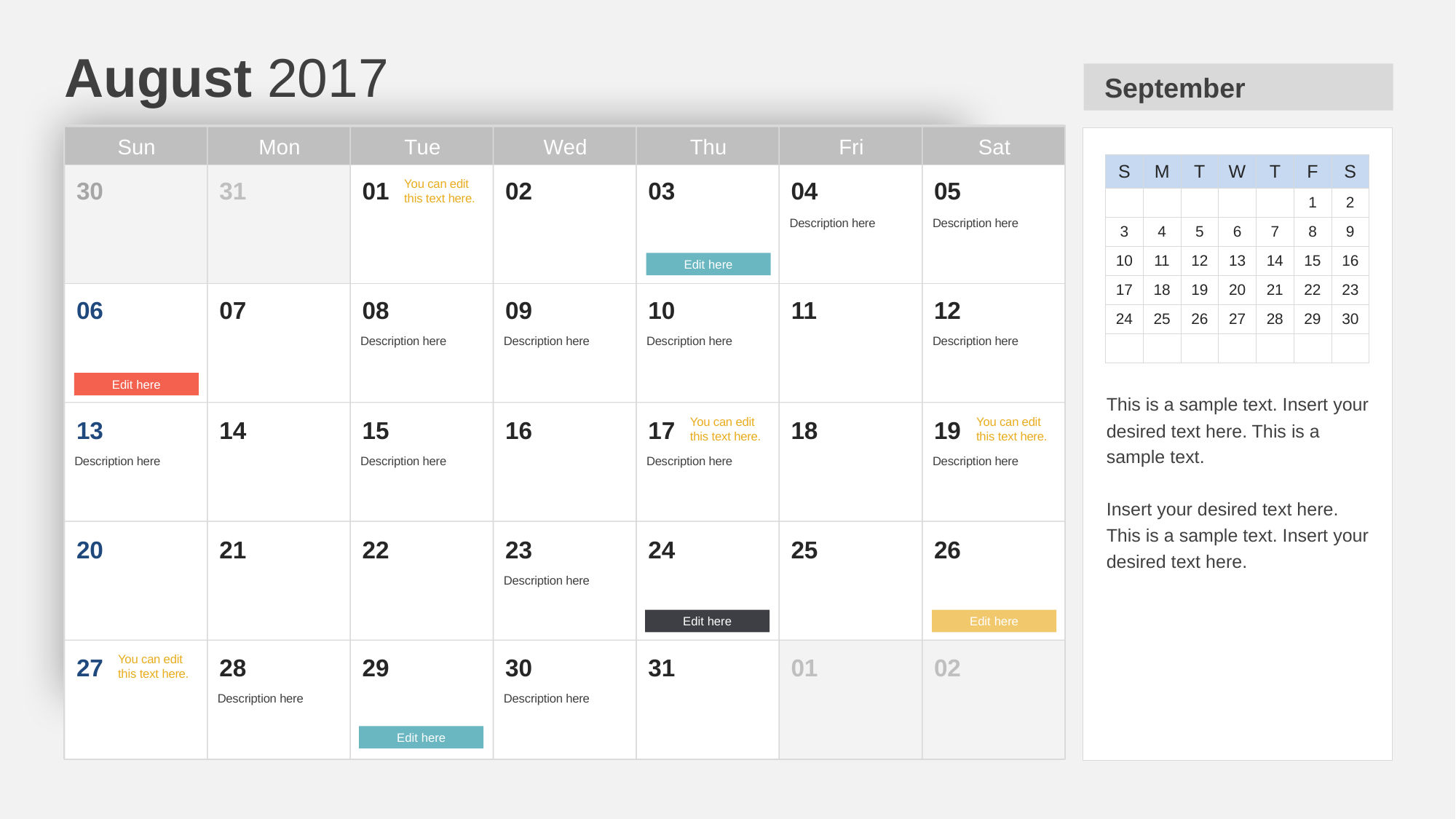

# August 2017
September

Sun
Mon
Tue
Wed
Thu
Fri
Sat

| S | M | T | W | T | F | S |
| --- | --- | --- | --- | --- | --- | --- |
|  |  |  |  |  | 1 | 2 |
| 3 | 4 | 5 | 6 | 7 | 8 | 9 |
| 10 | 11 | 12 | 13 | 14 | 15 | 16 |
| 17 | 18 | 19 | 20 | 21 | 22 | 23 |
| 24 | 25 | 26 | 27 | 28 | 29 | 30 |
|  |  |  |  |  |  |  |
30

31

01

You can edit this text here.

02

03

04

Description here
05

Description here
Edit here

06

07

08

Description here

09

Description here

10

Description here

11

12

Description here
Edit here
This is a sample text. Insert your desired text here. This is a sample text.

Insert your desired text here. This is a sample text. Insert your desired text here.

13

Description here

14

15

Description here

16

17
You can edit this text here.
Description here

18

19
You can edit this text here.
Description here

20

21

22

23

Description here

24

25

26

Edit here
Edit here

27
You can edit this text here.

28

Description here

29

30

Description here

31

01

02

Edit here